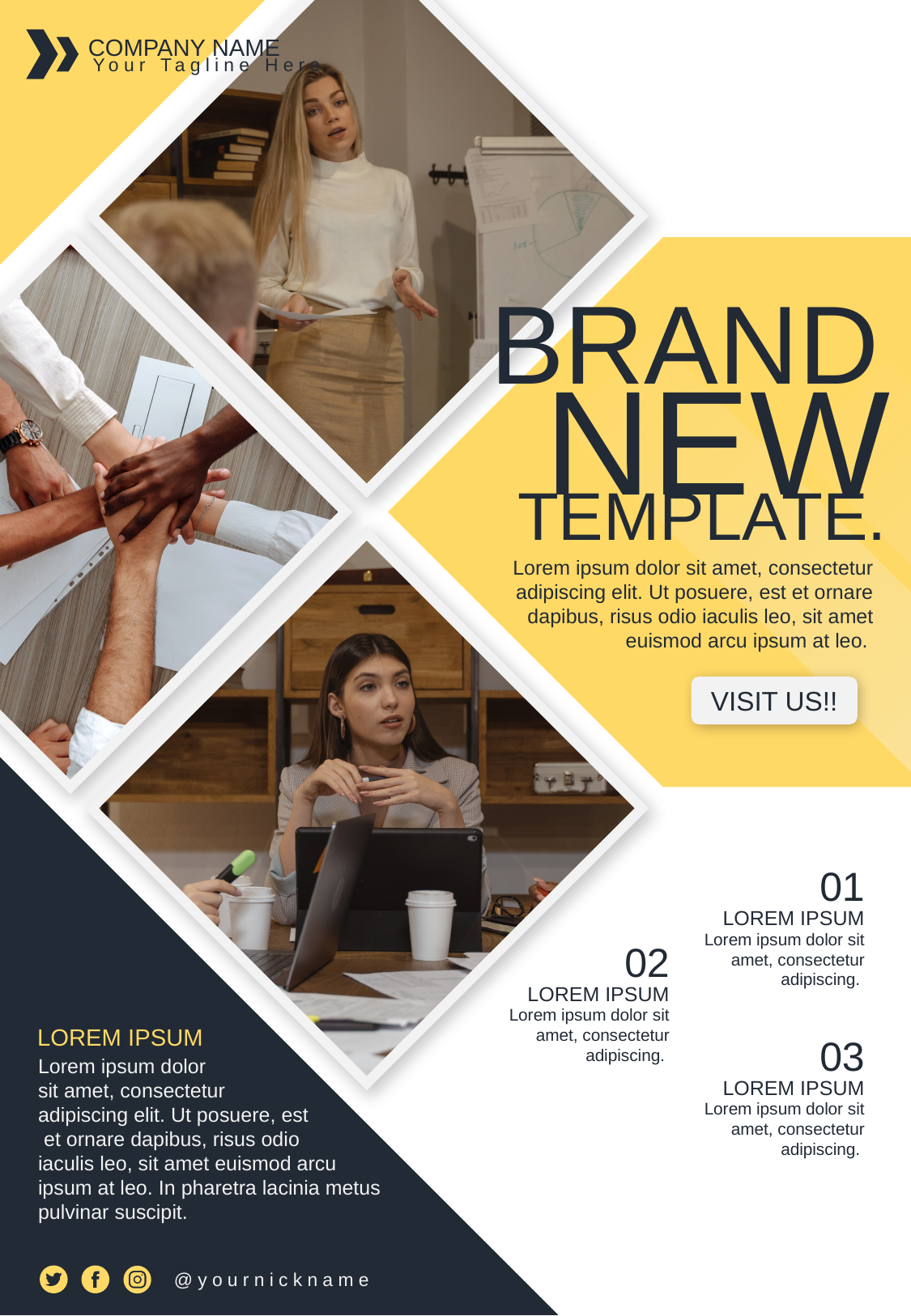

COMPANY NAME

Your Tagline Here

BRAND

NEW
TEMPLATE.
Lorem ipsum dolor sit amet, consectetur adipiscing elit. Ut posuere, est et ornare dapibus, risus odio iaculis leo, sit amet euismod arcu ipsum at leo.

VISIT US!!
01
LOREM IPSUM
Lorem ipsum dolor sit amet, consectetur adipiscing.
02

LOREM IPSUM
Lorem ipsum dolor sit amet, consectetur adipiscing.
LOREM IPSUM
03
Lorem ipsum dolor
sit amet, consectetur
adipiscing elit. Ut posuere, est
 et ornare dapibus, risus odio
iaculis leo, sit amet euismod arcu
ipsum at leo. In pharetra lacinia metus pulvinar suscipit.
LOREM IPSUM
Lorem ipsum dolor sit amet, consectetur adipiscing.
@yournickname